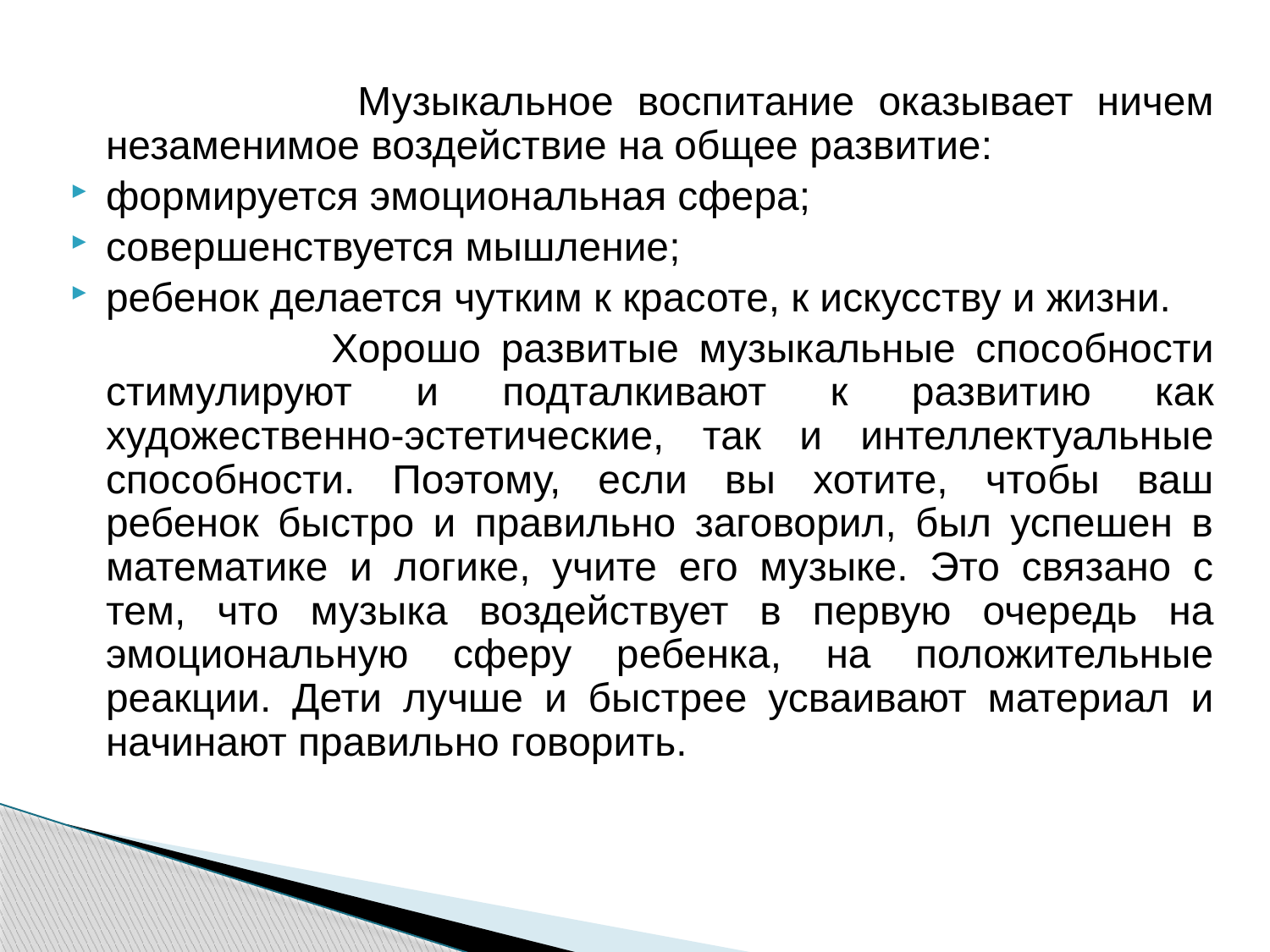

Музыкальное воспитание оказывает ничем незаменимое воздействие на общее развитие:
формируется эмоциональная сфера;
совершенствуется мышление;
ребенок делается чутким к красоте, к искусству и жизни.
             Хорошо развитые музыкальные способности стимулируют и подталкивают к развитию как художественно-эстетические, так и интеллектуальные способности. Поэтому, если вы хотите, чтобы ваш ребенок быстро и правильно заговорил, был успешен в математике и логике, учите его музыке. Это связано с тем, что музыка воздействует в первую очередь на эмоциональную сферу ребенка, на положительные реакции. Дети лучше и быстрее усваивают материал и начинают правильно говорить.